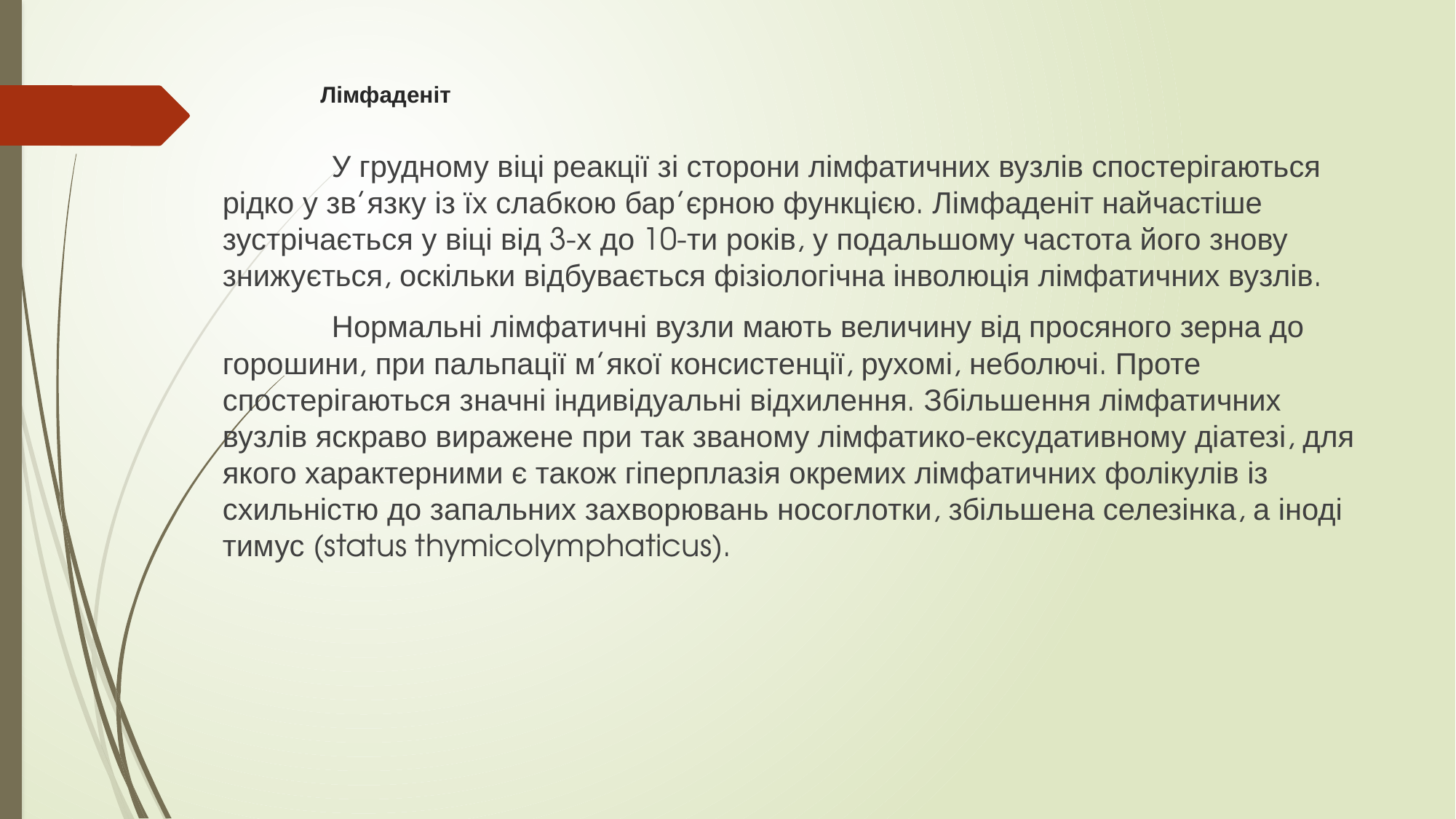

# Лімфаденіт
	У грудному віці реакції зі сторони лімфатичних вузлів спостерігаються рідко у зв’язку із їх слабкою бар’єрною функцією. Лімфаденіт найчастіше зустрічається у віці від 3-х до 10-ти років, у подальшому частота його знову знижується, оскільки відбувається фізіологічна інволюція лімфатичних вузлів.
	Нормальні лімфатичні вузли мають величину від просяного зерна до горошини, при пальпації м’якої консистенції, рухомі, неболючі. Проте спостерігаються значні індивідуальні відхилення. Збільшення лімфатичних вузлів яскраво виражене при так званому лімфатико-ексудативному діатезі, для якого характерними є також гіперплазія окремих лімфатичних фолікулів із схильністю до запальних захворювань носоглотки, збільшена селезінка, а іноді тимус (status thymicolymphaticus).